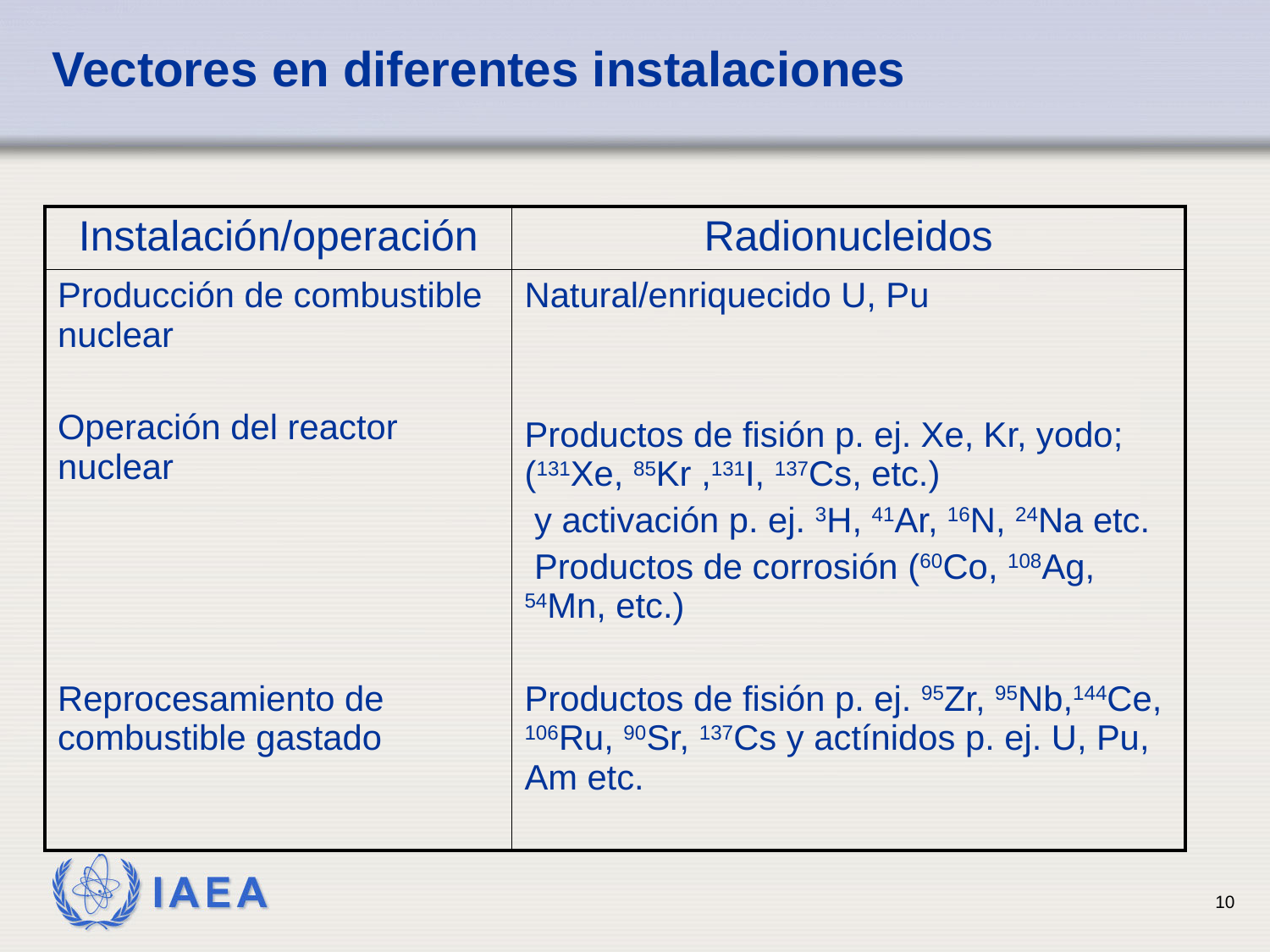

# Vectores en diferentes instalaciones
| Instalación/operación | Radionucleidos |
| --- | --- |
| Producción de combustible nuclear Operación del reactor nuclear Reprocesamiento de combustible gastado | Natural/enriquecido U, Pu Productos de fisión p. ej. Xe, Kr, yodo; (131Xe, 85Kr ,131I, 137Cs, etc.) y activación p. ej. 3H, 41Ar, 16N, 24Na etc. Productos de corrosión (60Co, 108Ag, 54Mn, etc.) Productos de fisión p. ej. 95Zr, 95Nb,144Ce, 106Ru, 90Sr, 137Cs y actínidos p. ej. U, Pu, Am etc. |
10